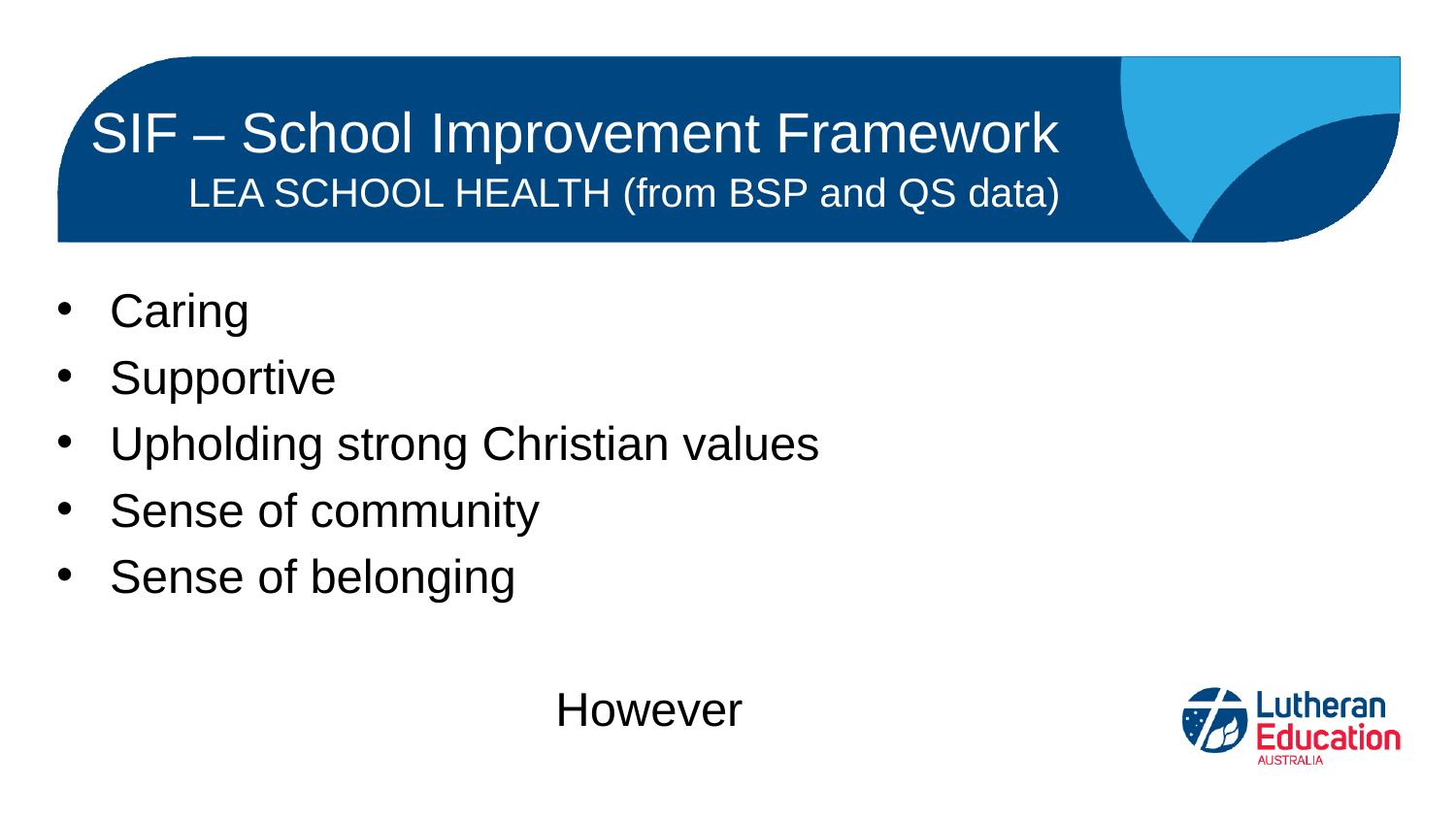

SIF – School Improvement Framework
LEA SCHOOL HEALTH (from BSP and QS data)
Caring
Supportive
Upholding strong Christian values
Sense of community
Sense of belonging

					However